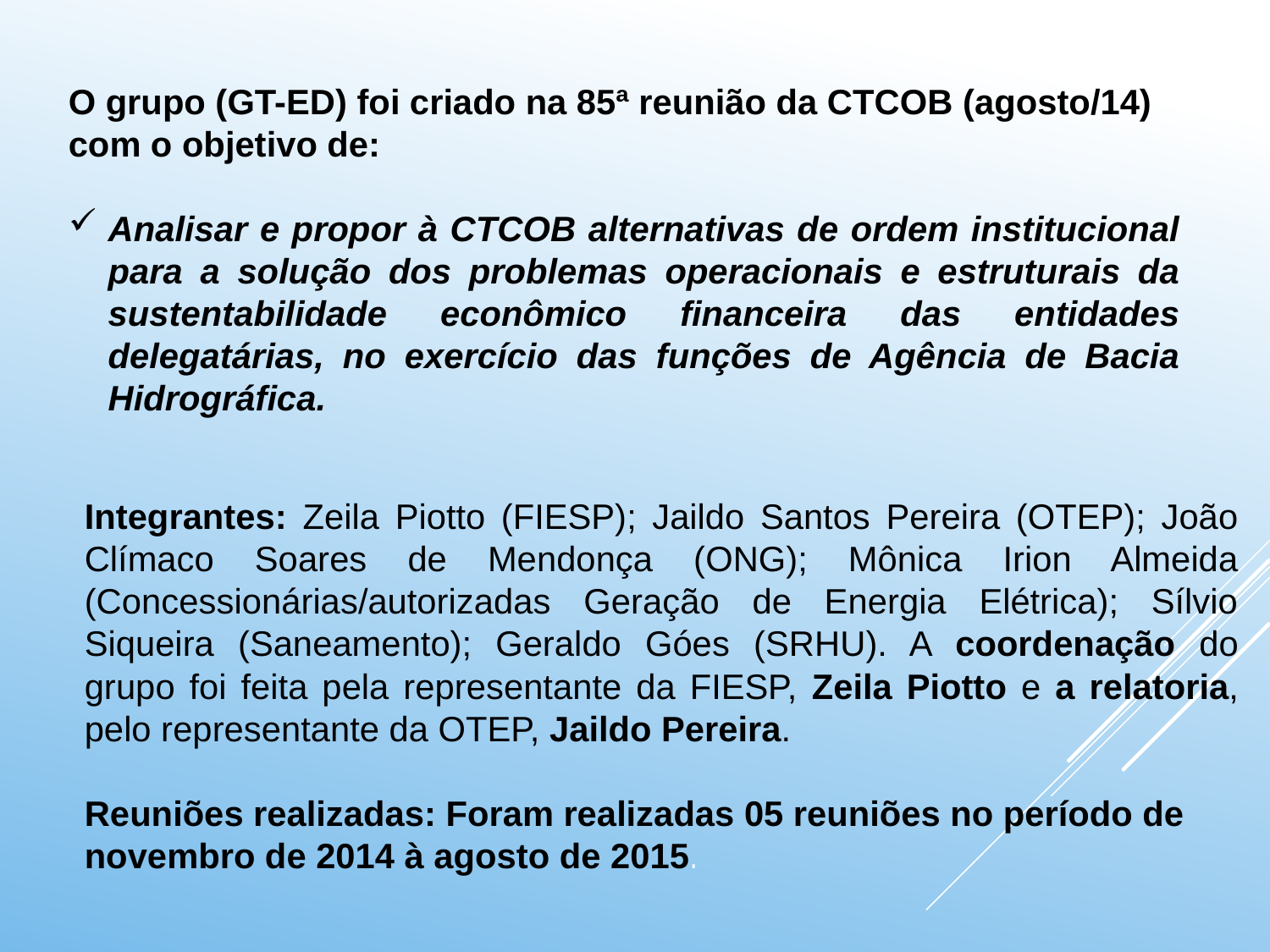

O grupo (GT-ED) foi criado na 85ª reunião da CTCOB (agosto/14) com o objetivo de:

Analisar e propor à CTCOB alternativas de ordem institucional para a solução dos problemas operacionais e estruturais da sustentabilidade econômico financeira das entidades delegatárias, no exercício das funções de Agência de Bacia Hidrográfica.
Integrantes: Zeila Piotto (FIESP); Jaildo Santos Pereira (OTEP); João Clímaco Soares de Mendonça (ONG); Mônica Irion Almeida (Concessionárias/autorizadas Geração de Energia Elétrica); Sílvio Siqueira (Saneamento); Geraldo Góes (SRHU). A coordenação do grupo foi feita pela representante da FIESP, Zeila Piotto e a relatoria, pelo representante da OTEP, Jaildo Pereira.

Reuniões realizadas: Foram realizadas 05 reuniões no período de novembro de 2014 à agosto de 2015.